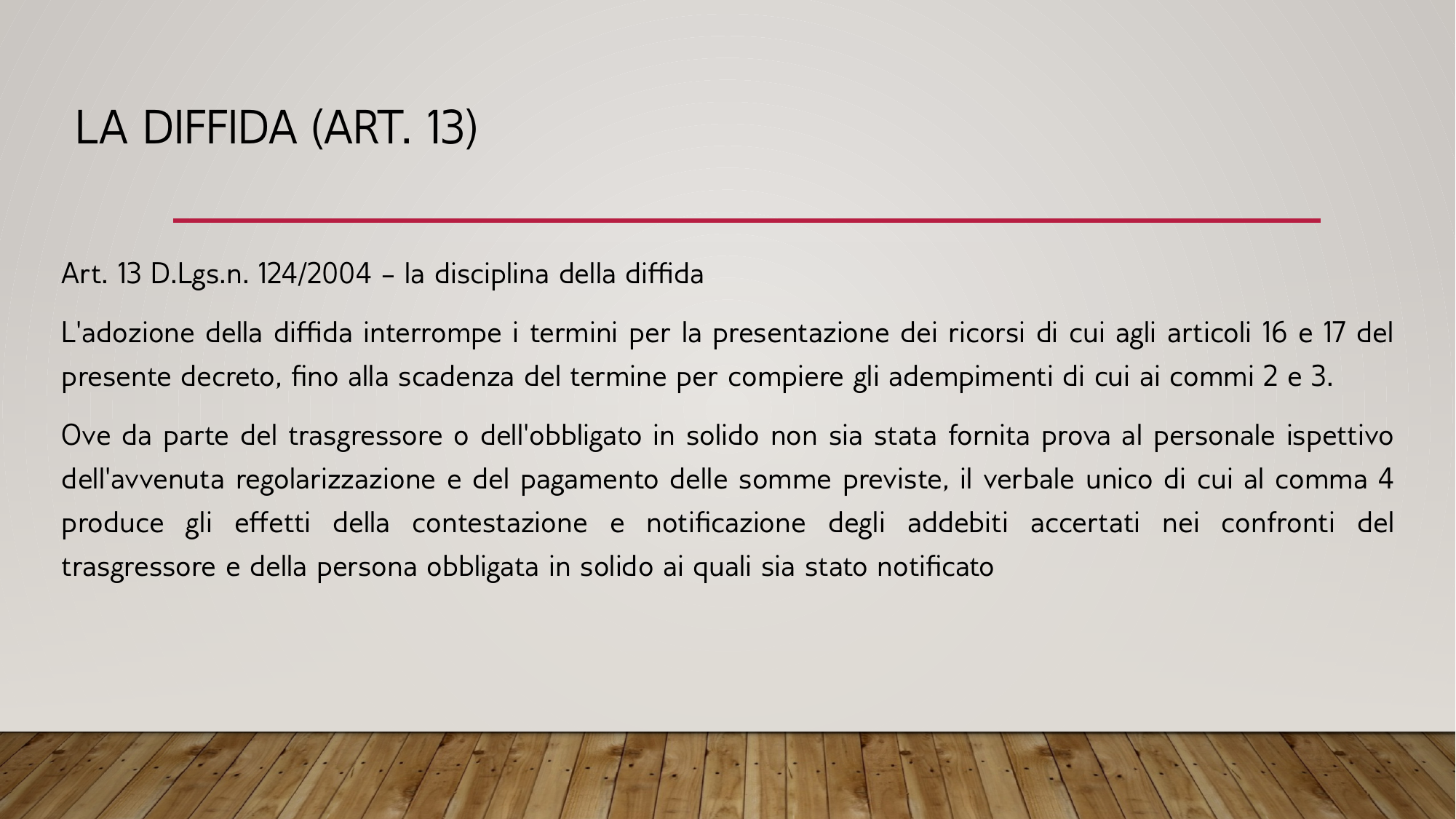

# La diffida (art. 13)
Art. 13 D.Lgs.n. 124/2004 – la disciplina della diffida
L'adozione della diffida interrompe i termini per la presentazione dei ricorsi di cui agli articoli 16 e 17 del presente decreto, fino alla scadenza del termine per compiere gli adempimenti di cui ai commi 2 e 3.
Ove da parte del trasgressore o dell'obbligato in solido non sia stata fornita prova al personale ispettivo dell'avvenuta regolarizzazione e del pagamento delle somme previste, il verbale unico di cui al comma 4 produce gli effetti della contestazione e notificazione degli addebiti accertati nei confronti del trasgressore e della persona obbligata in solido ai quali sia stato notificato